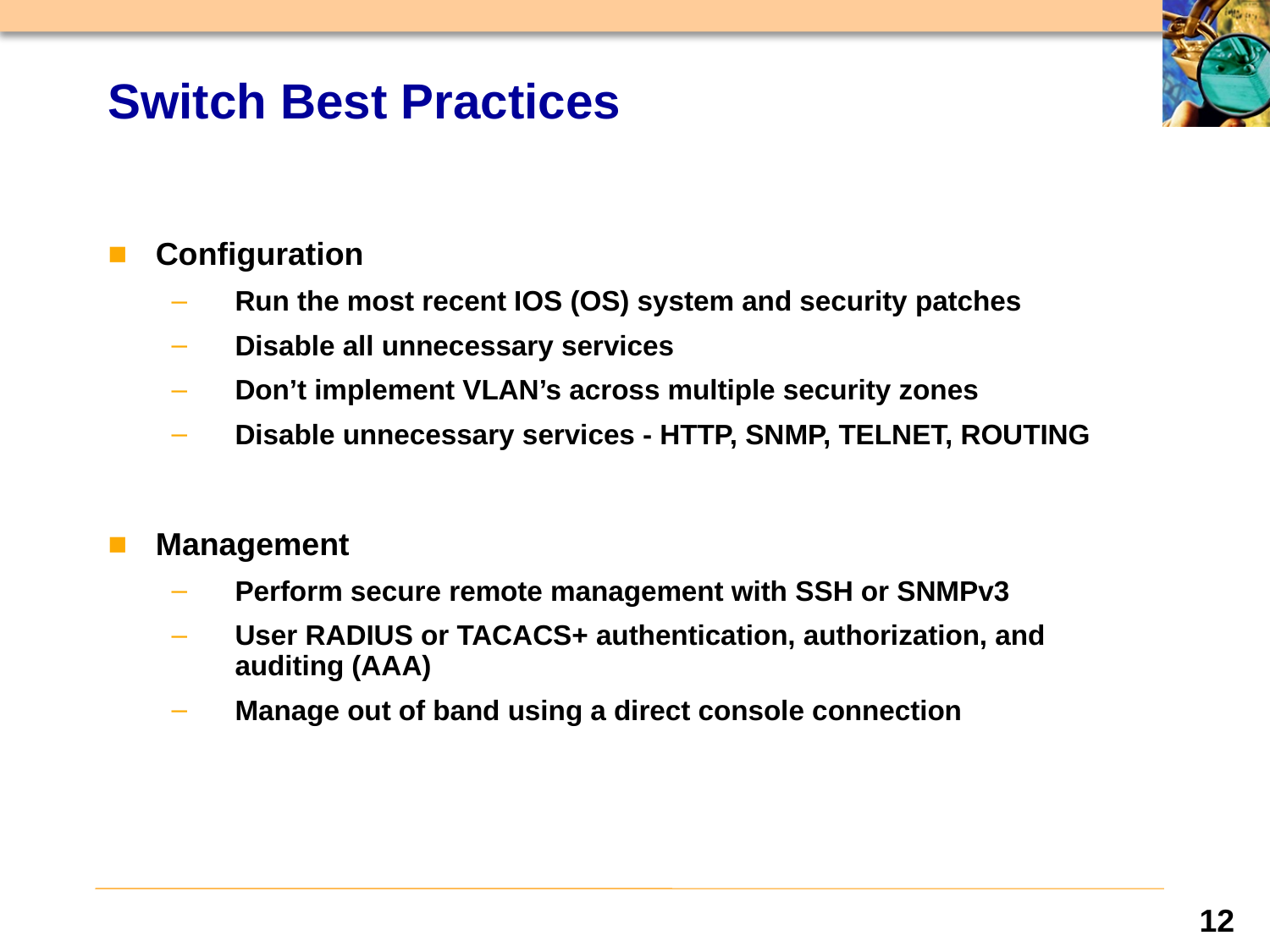

# Switch Best Practices

Configuration
Run the most recent IOS (OS) system and security patches
Disable all unnecessary services
Don’t implement VLAN’s across multiple security zones
Disable unnecessary services - HTTP, SNMP, TELNET, ROUTING

Management
Perform secure remote management with SSH or SNMPv3
User RADIUS or TACACS+ authentication, authorization, and auditing (AAA)
Manage out of band using a direct console connection